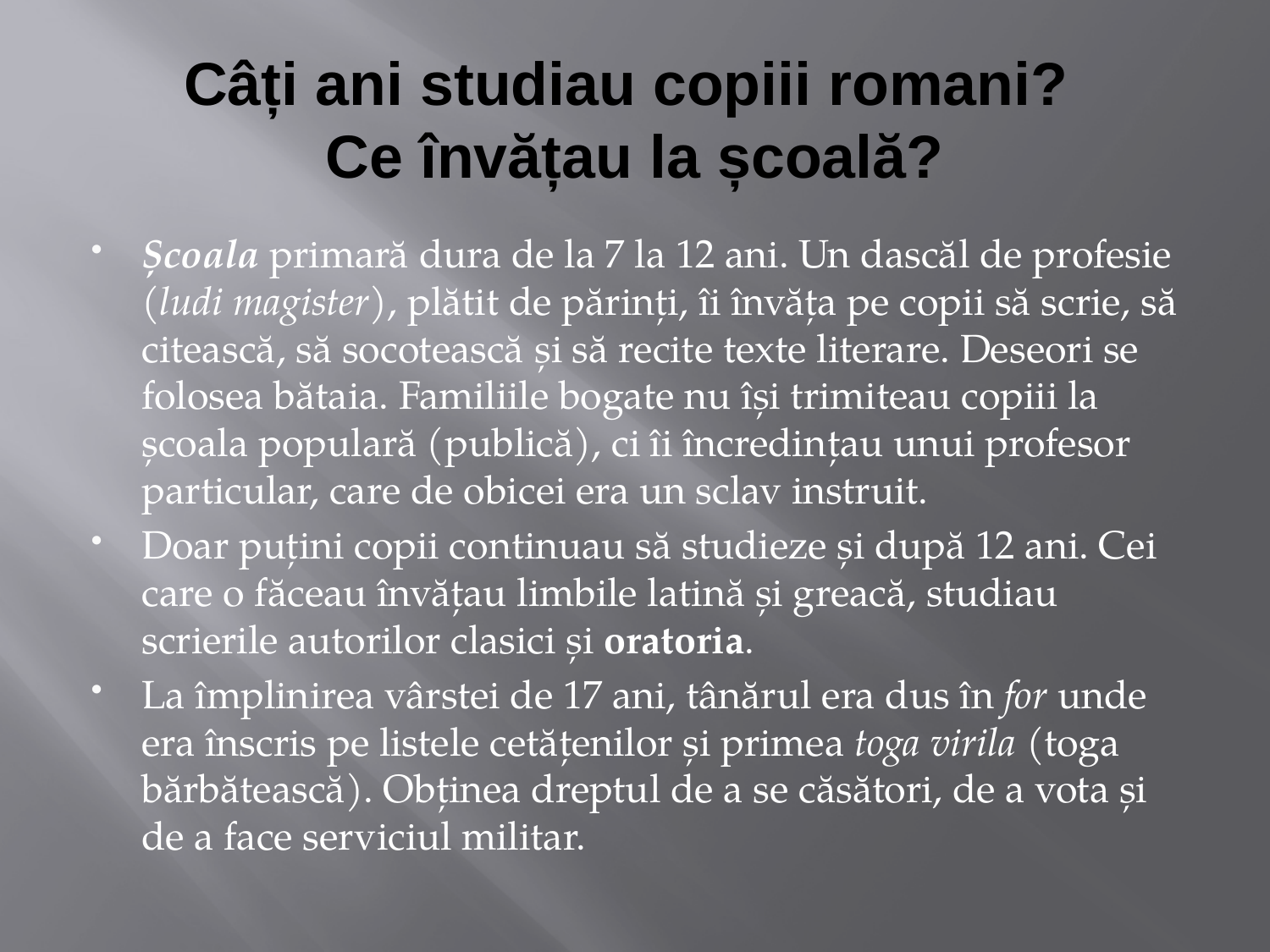

# Câți ani studiau copiii romani? Ce învățau la școală?
Şcoala primară dura de la 7 la 12 ani. Un dascăl de profesie (ludi magister), plătit de părinți, îi învăța pe copii să scrie, să citească, să socotească şi să recite texte literare. Deseori se folosea bătaia. Familiile bogate nu îşi trimiteau copiii la şcoala populară (publică), ci îi încredinţau unui profesor particular, care de obicei era un sclav instruit.
Doar puțini copii continuau să studieze și după 12 ani. Cei care o făceau învățau limbile latină și greacă, studiau scrierile autorilor clasici și oratoria.
La împlinirea vârstei de 17 ani, tânărul era dus în for unde era înscris pe listele cetățenilor și primea toga virila (toga bărbătească). Obținea dreptul de a se căsători, de a vota și de a face serviciul militar.